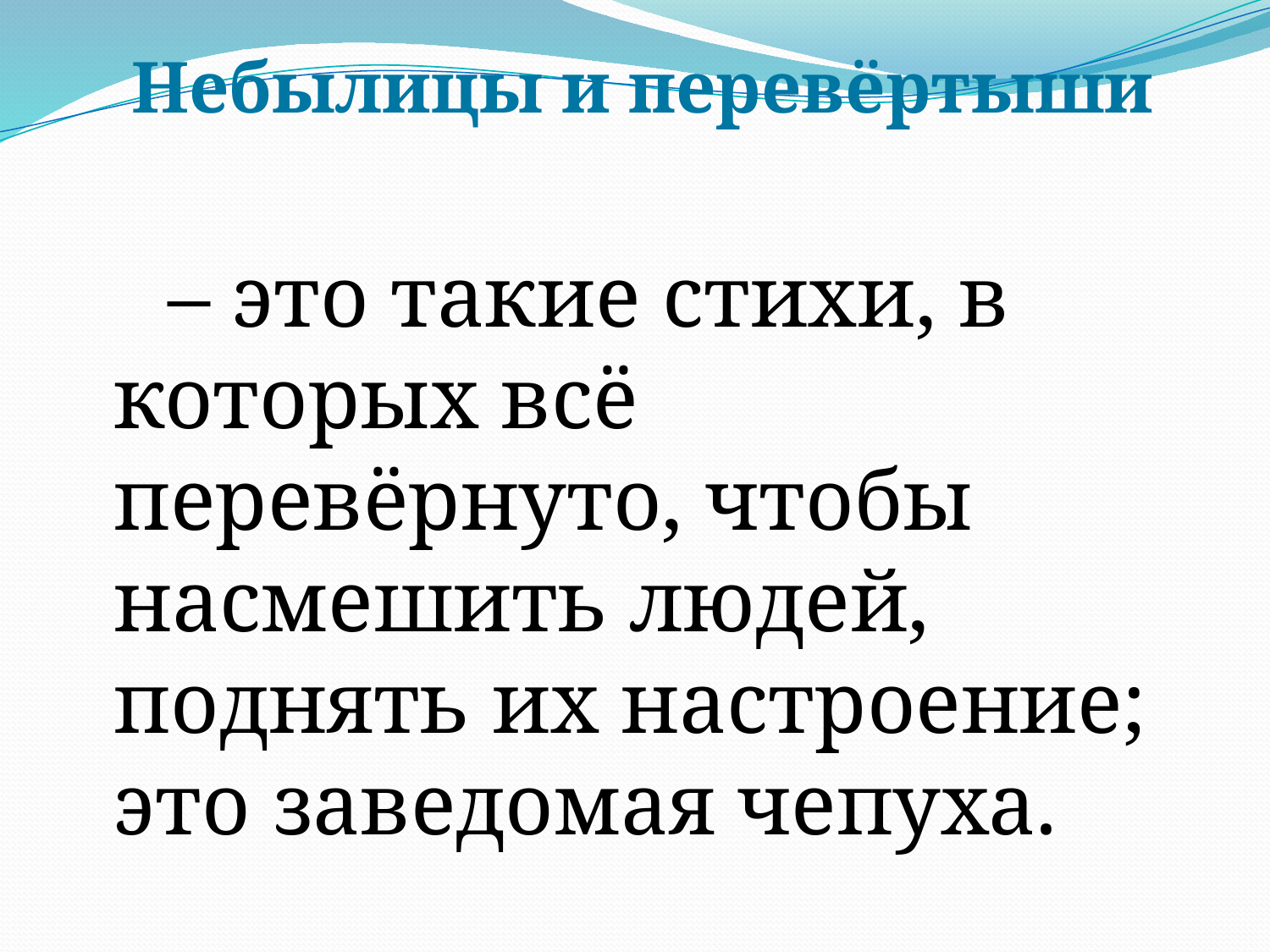

Небылицы и перевёртыши

     – это такие стихи, в которых всё перевёрнуто, чтобы насмешить людей, поднять их настроение; это заведомая чепуха.